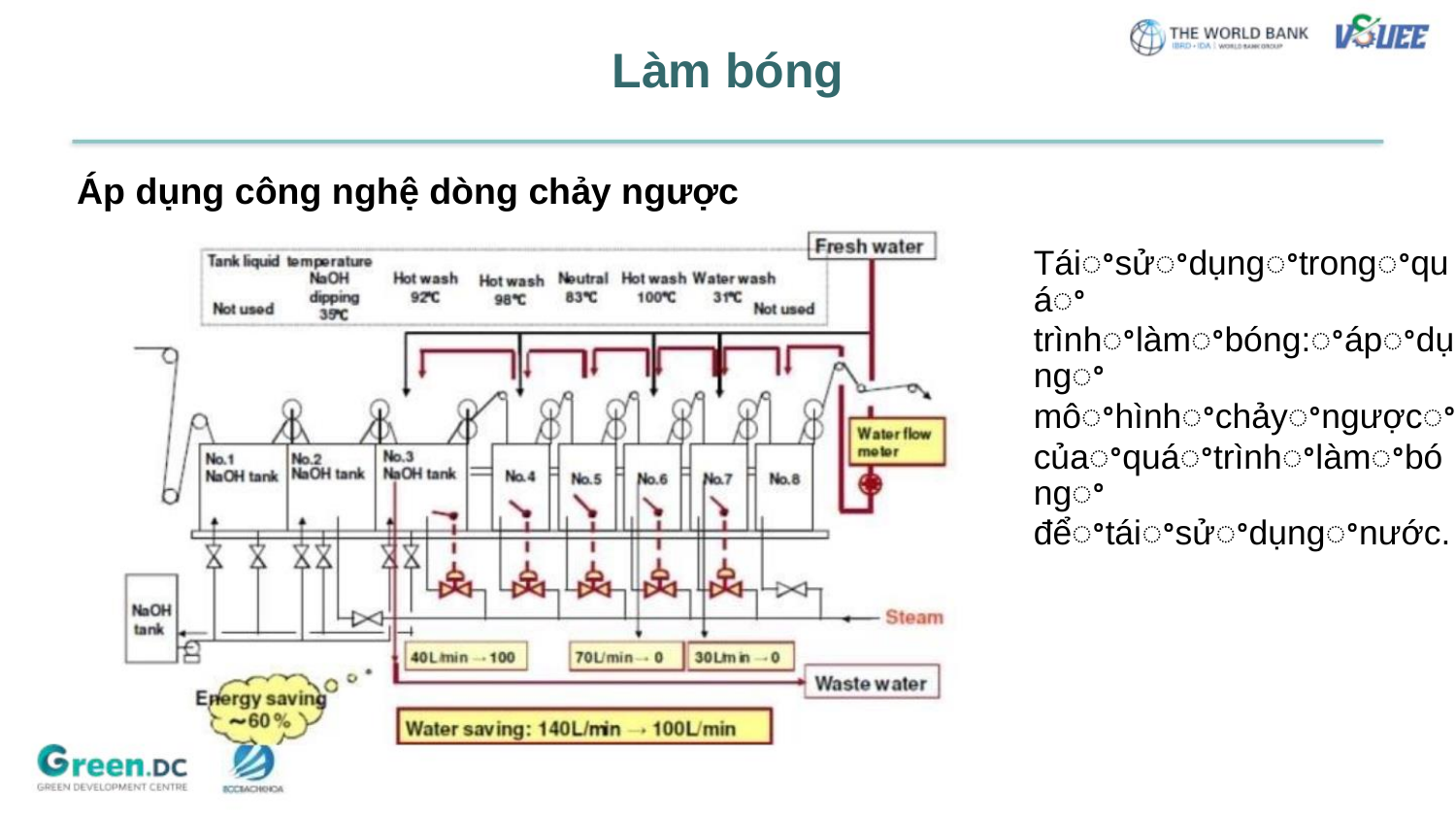

Làm bóng
Áp dụng công nghệ dòng chảy ngược
Táiꢀsửꢀdụngꢀtrongꢀquáꢀ
trìnhꢀlàmꢀbóng:ꢀápꢀdụngꢀ
môꢀhìnhꢀchảyꢀngượcꢀ
củaꢀquáꢀtrìnhꢀlàmꢀbóngꢀ
đểꢀtáiꢀsửꢀdụngꢀnước.